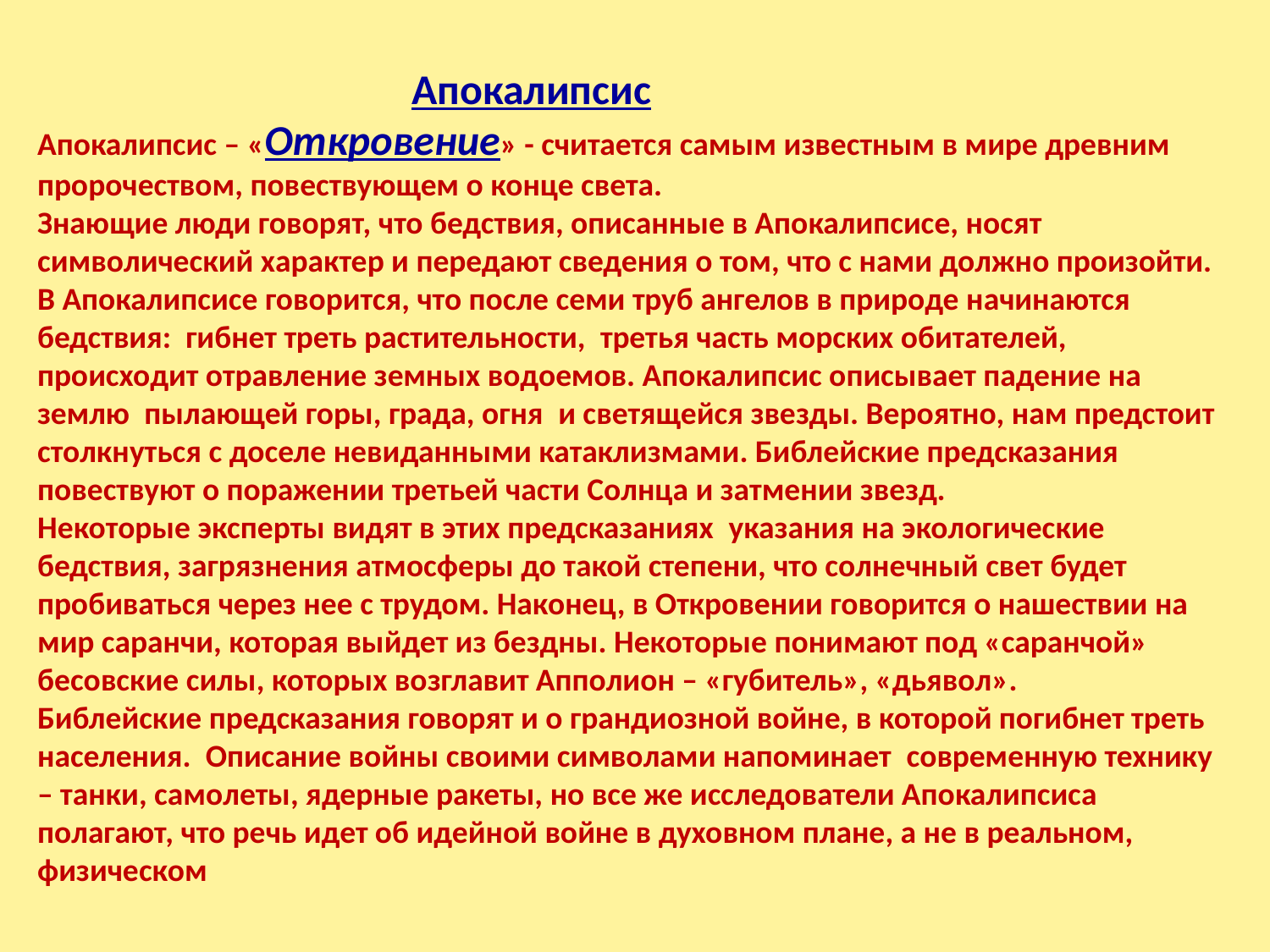

Апокалипсис
Апокалипсис – «Откровение» - считается самым известным в мире древним пророчеством, повествующем о конце света.
Знающие люди говорят, что бедствия, описанные в Апокалипсисе, носят символический характер и передают сведения о том, что с нами должно произойти.
В Апокалипсисе говорится, что после семи труб ангелов в природе начинаются бедствия:  гибнет треть растительности,  третья часть морских обитателей, происходит отравление земных водоемов. Апокалипсис описывает падение на землю  пылающей горы, града, огня  и светящейся звезды. Вероятно, нам предстоит столкнуться с доселе невиданными катаклизмами. Библейские предсказания  повествуют о поражении третьей части Солнца и затмении звезд.
Некоторые эксперты видят в этих предсказаниях  указания на экологические бедствия, загрязнения атмосферы до такой степени, что солнечный свет будет пробиваться через нее с трудом. Наконец, в Откровении говорится о нашествии на мир саранчи, которая выйдет из бездны. Некоторые понимают под «саранчой» бесовские силы, которых возглавит Апполион – «губитель», «дьявол».
Библейские предсказания говорят и о грандиозной войне, в которой погибнет треть населения.  Описание войны своими символами напоминает  современную технику – танки, самолеты, ядерные ракеты, но все же исследователи Апокалипсиса  полагают, что речь идет об идейной войне в духовном плане, а не в реальном, физическом